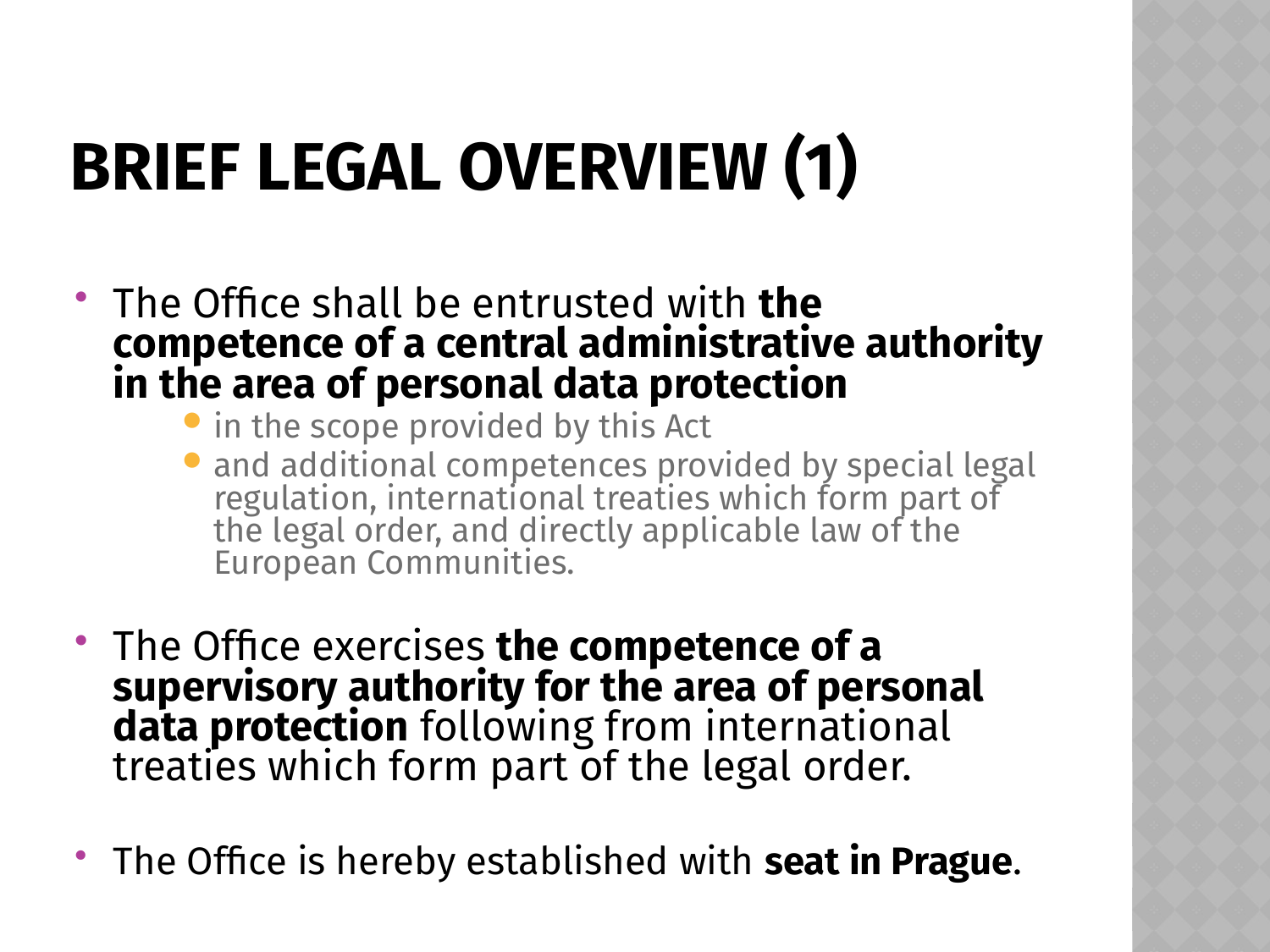

# Brief legal overview (1)

The Office shall be entrusted with the competence of a central administrative authority in the area of personal data protection
in the scope provided by this Act
and additional competences provided by special legal regulation, international treaties which form part of the legal order, and directly applicable law of the European Communities.

The Office exercises the competence of a supervisory authority for the area of personal data protection following from international treaties which form part of the legal order.

The Office is hereby established with seat in Prague.